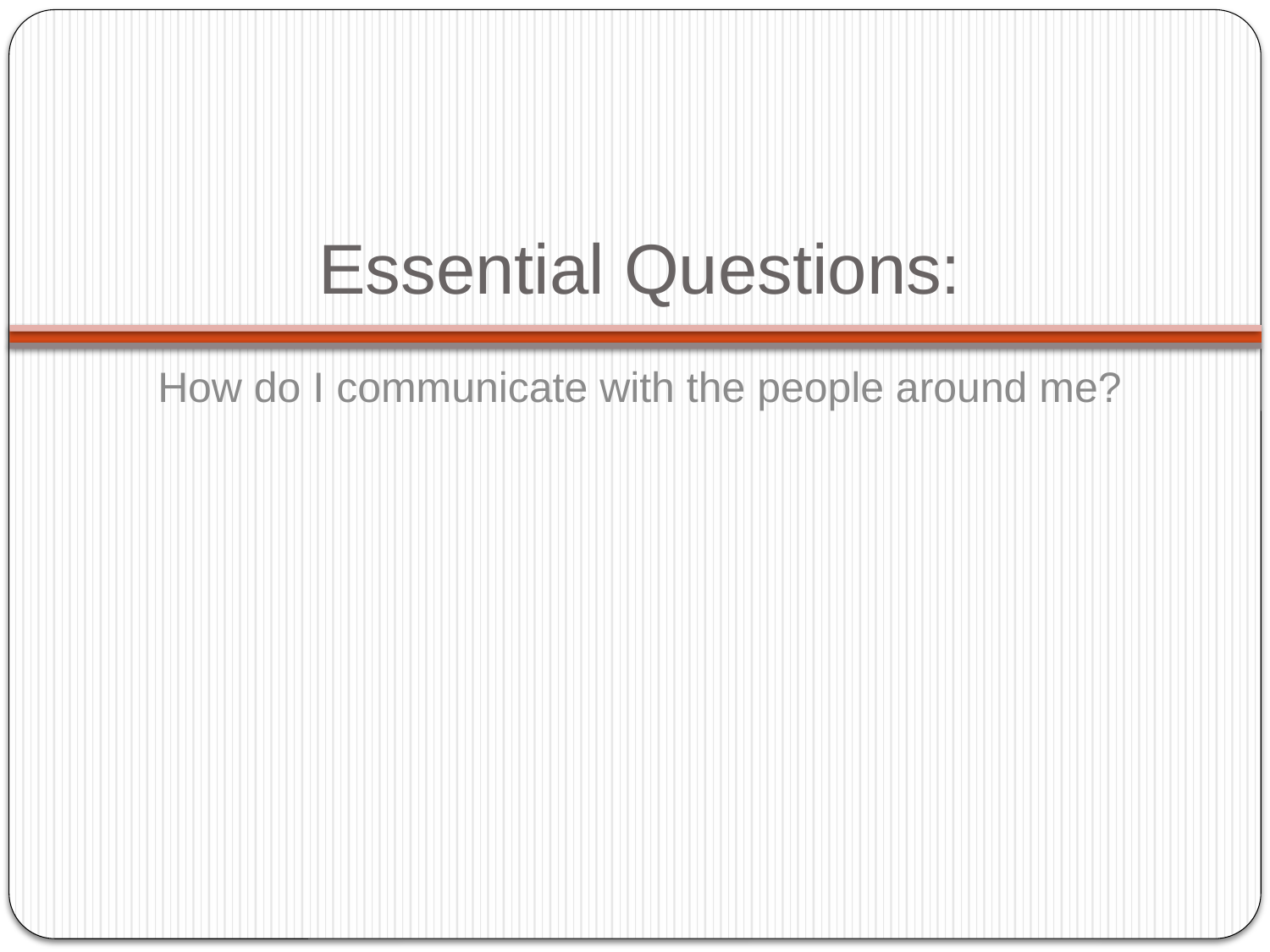

# Essential Questions:
How do I communicate with the people around me?